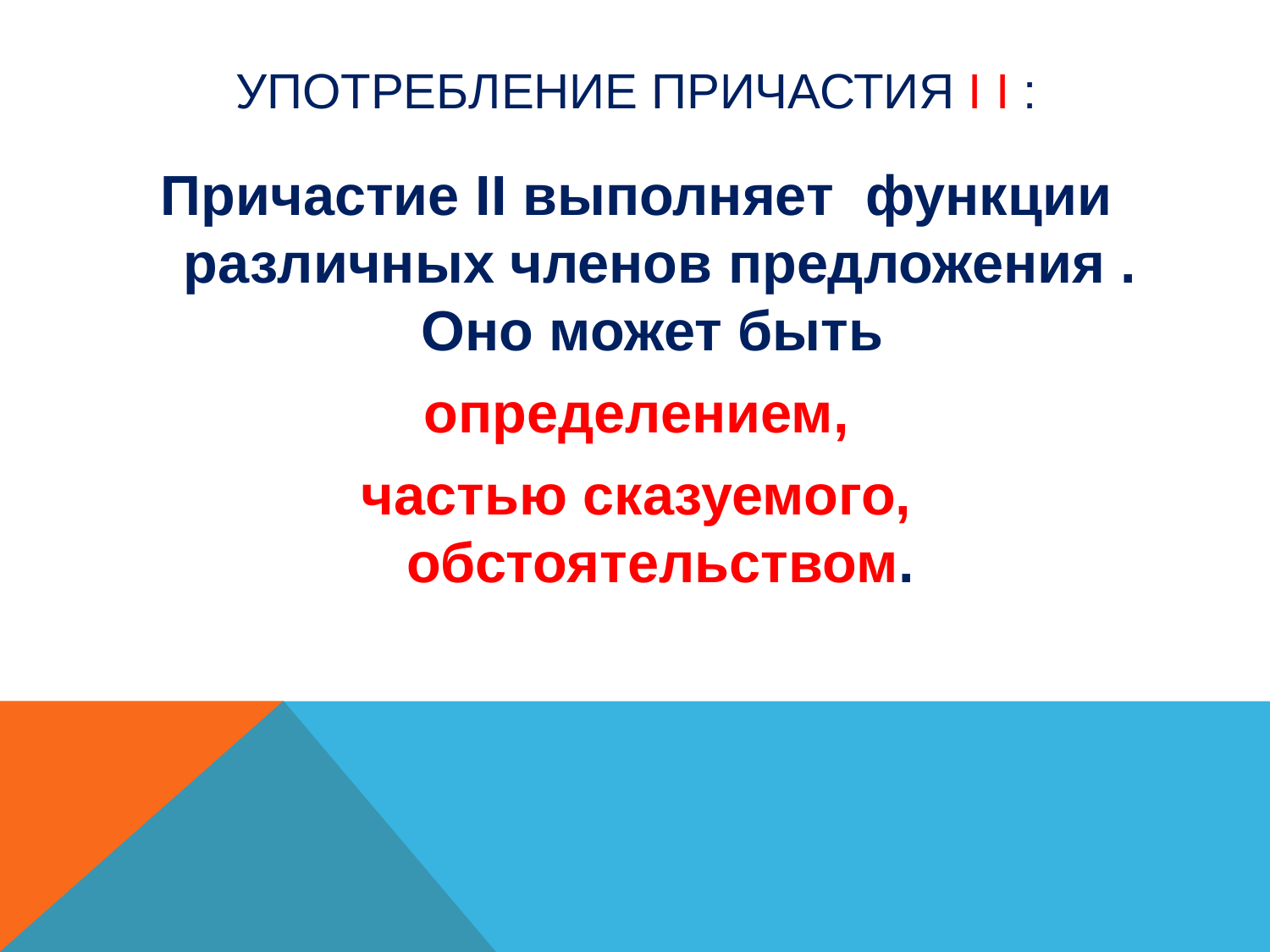

# Употребление Причастия I I :
Причастие II выполняет  функции различных членов предложения . Оно может быть
определением,
частью сказуемого, обстоятельством.